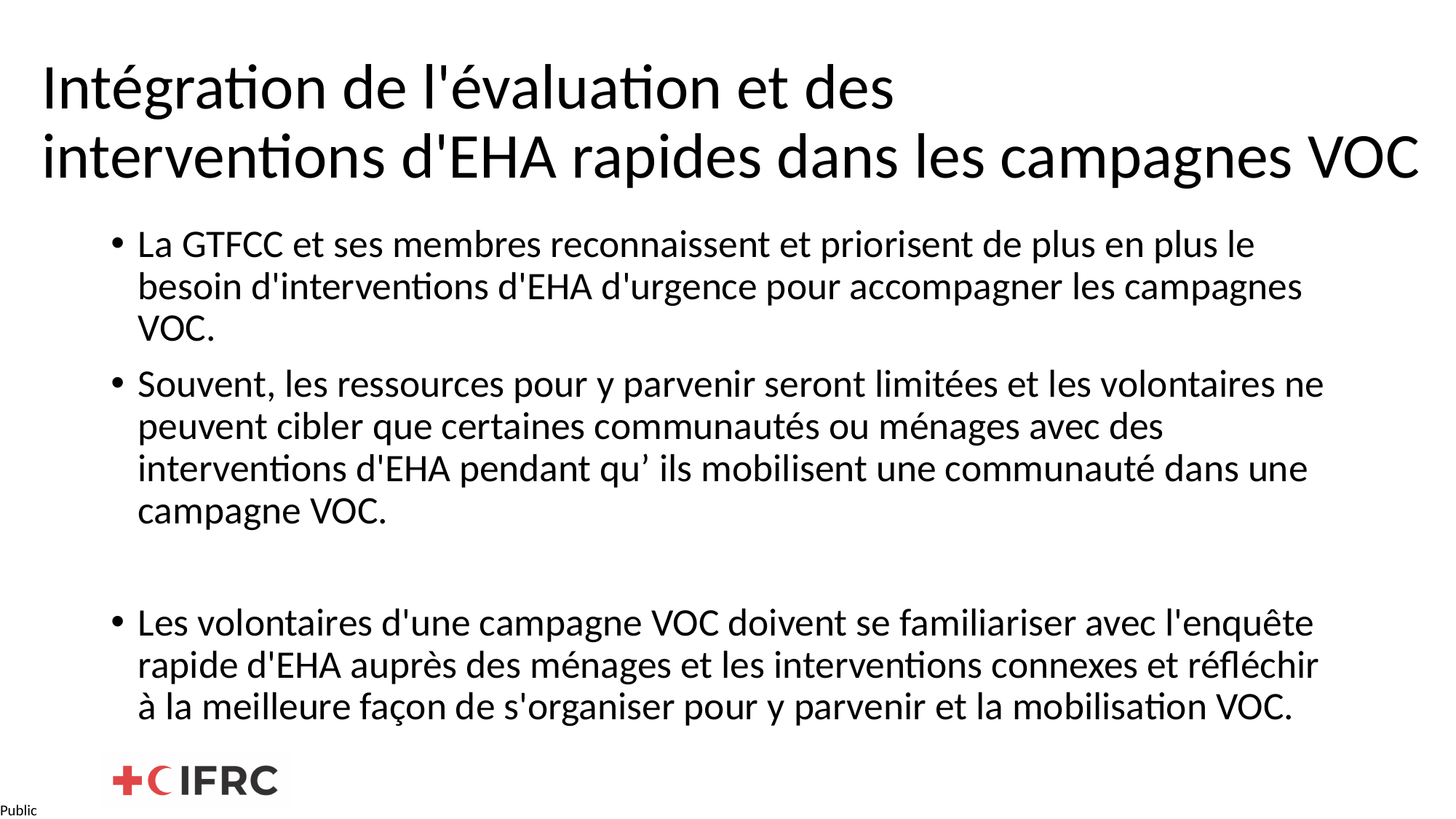

# Intégration de l'évaluation et des interventions d'EHA rapides dans les campagnes VOC
La GTFCC et ses membres reconnaissent et priorisent de plus en plus le besoin d'interventions d'EHA d'urgence pour accompagner les campagnes VOC.
Souvent, les ressources pour y parvenir seront limitées et les volontaires ne peuvent cibler que certaines communautés ou ménages avec des interventions d'EHA pendant qu’ ils mobilisent une communauté dans une campagne VOC.

Les volontaires d'une campagne VOC doivent se familiariser avec l'enquête rapide d'EHA auprès des ménages et les interventions connexes et réfléchir à la meilleure façon de s'organiser pour y parvenir et la mobilisation VOC.